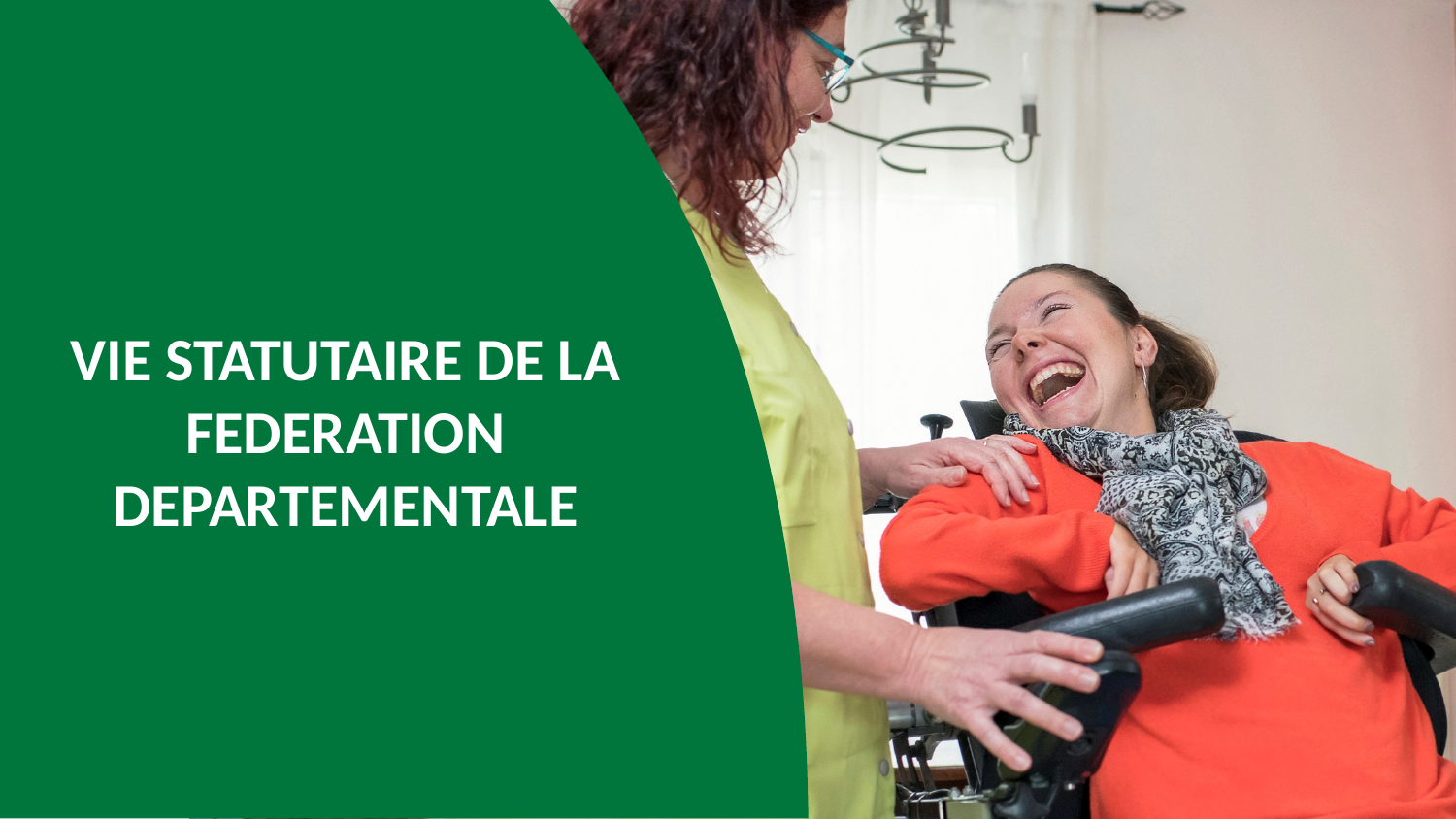

# VIE STATUTAIRE DE LA FEDERATION DEPARTEMENTALE